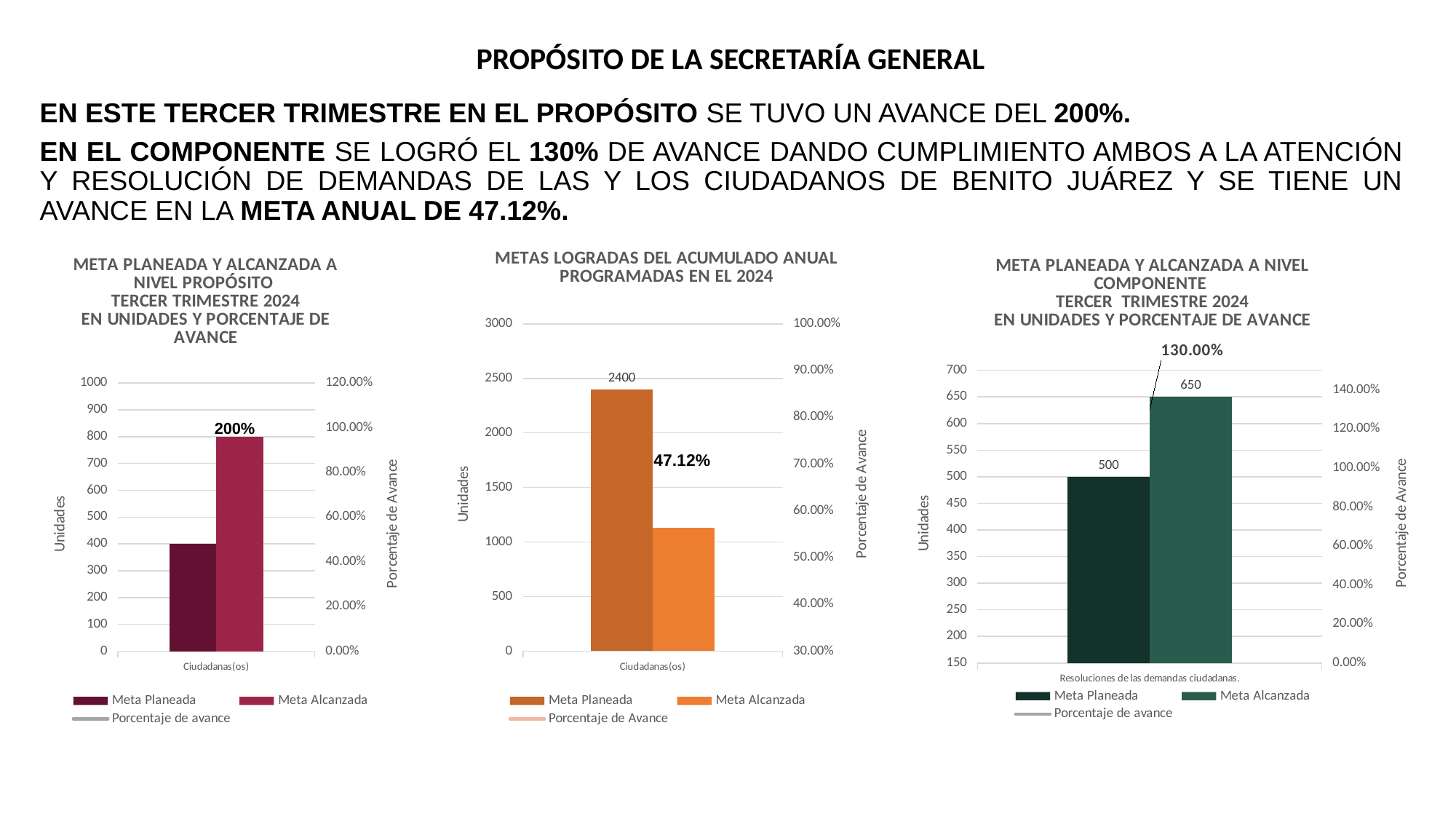

PROPÓSITO DE LA SECRETARÍA GENERAL
EN ESTE TERCER TRIMESTRE EN EL PROPÓSITO SE TUVO UN AVANCE DEL 200%.
EN EL COMPONENTE SE LOGRÓ EL 130% DE AVANCE DANDO CUMPLIMIENTO AMBOS A LA ATENCIÓN Y RESOLUCIÓN DE DEMANDAS DE LAS Y LOS CIUDADANOS DE BENITO JUÁREZ Y SE TIENE UN AVANCE EN LA META ANUAL DE 47.12%.

### Chart: METAS LOGRADAS DEL ACUMULADO ANUAL PROGRAMADAS EN EL 2024

| Category | Meta Planeada | Meta Alcanzada | Porcentaje de Avance |
|---|---|---|---|
| Ciudadanas(os) | 2400.0 | 1131.0 | 0.47125 |

### Chart: META PLANEADA Y ALCANZADA A NIVEL COMPONENTE
TERCER  TRIMESTRE 2024
EN UNIDADES Y PORCENTAJE DE AVANCE

| Category | Meta Planeada | Meta Alcanzada |  |
|---|---|---|---|
| Resoluciones de las demandas ciudadanas. | 500.0 | 650.0 | 1.3 |

### Chart: META PLANEADA Y ALCANZADA A NIVEL PROPÓSITO
TERCER TRIMESTRE 2024
EN UNIDADES Y PORCENTAJE DE AVANCE

| Category | Meta Planeada | Meta Alcanzada |  |
|---|---|---|---|
| Ciudadanas(os) | 400.0 | 800.0 | 2.0 |
200%
47.12%